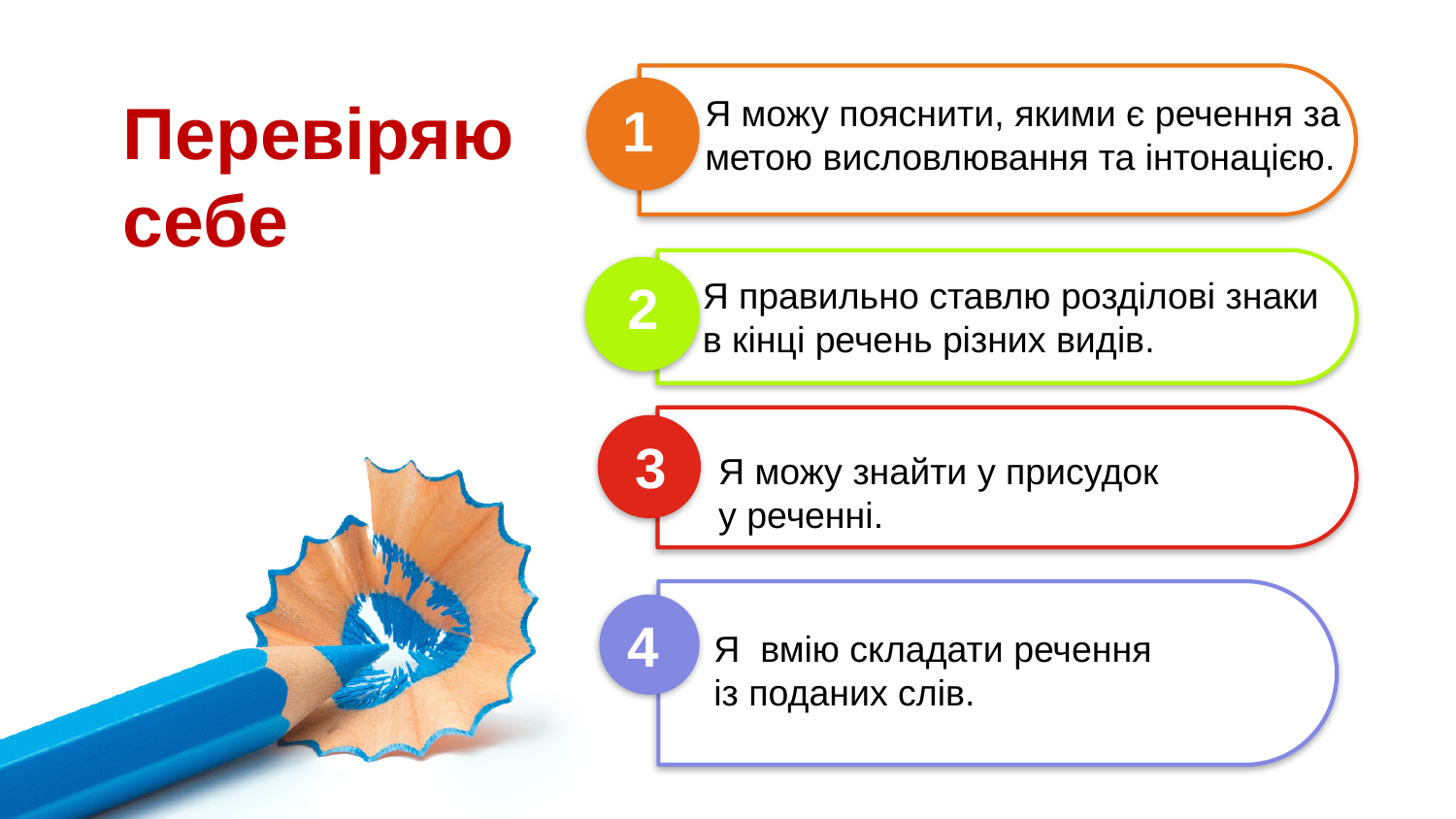

Перевіряю себе

Я можу пояснити, якими є речення за метою висловлювання та інтонацією.

1

2
Я правильно ставлю розділові знаки в кінці речень різних видів.

3
Я можу знайти у присудок
у реченні.

4
Я  вмію складати речення
із поданих слів.